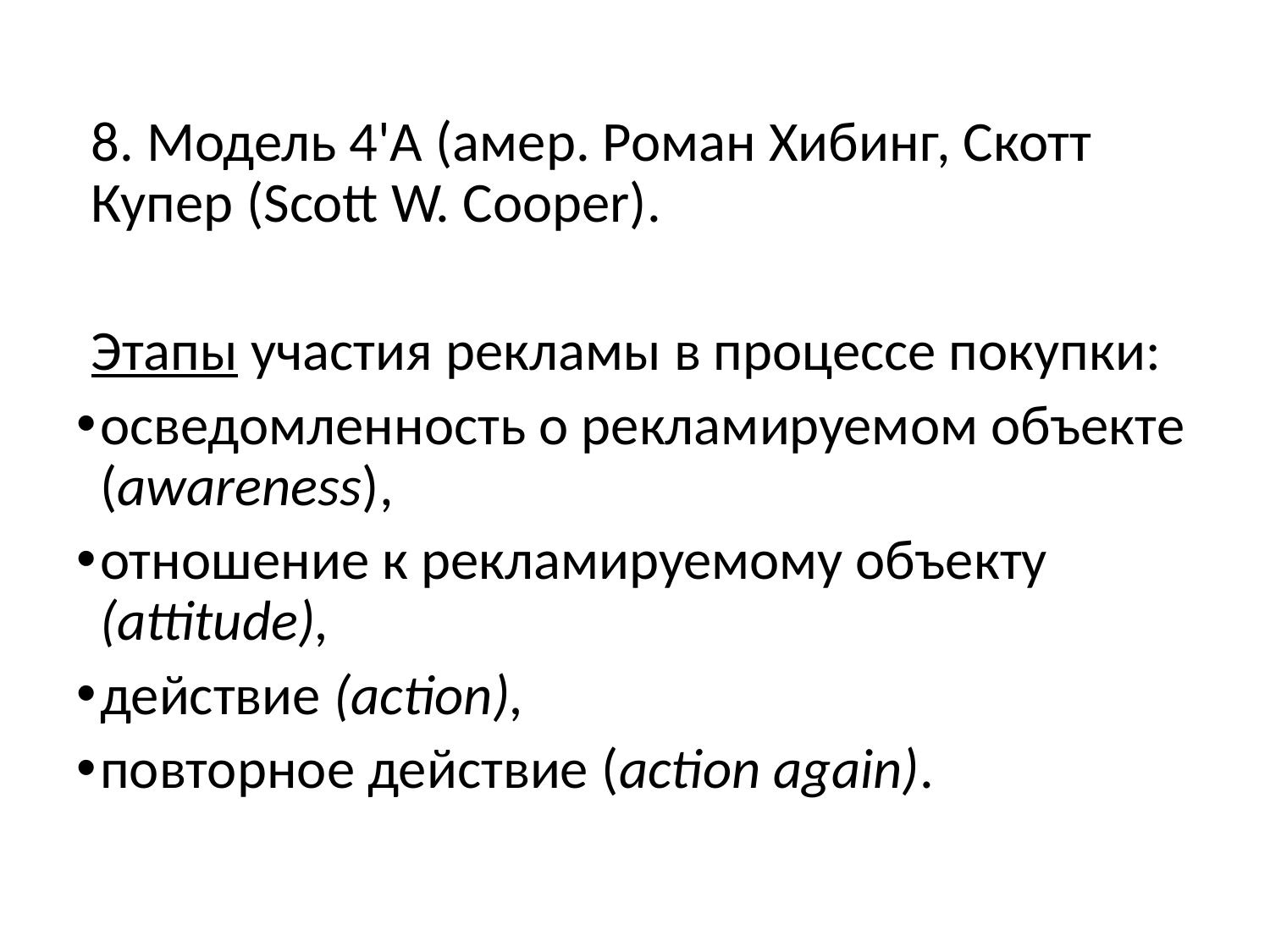

8. Модель 4'А (амер. Роман Хибинг, Скотт Купер (Scott W. Cooper).

Этапы участия рекламы в процессе покупки:
осведомленность о рекламируемом объекте (awareness),
отношение к рекламируемому объекту (attitude),
действие (action),
повторное действие (action again).